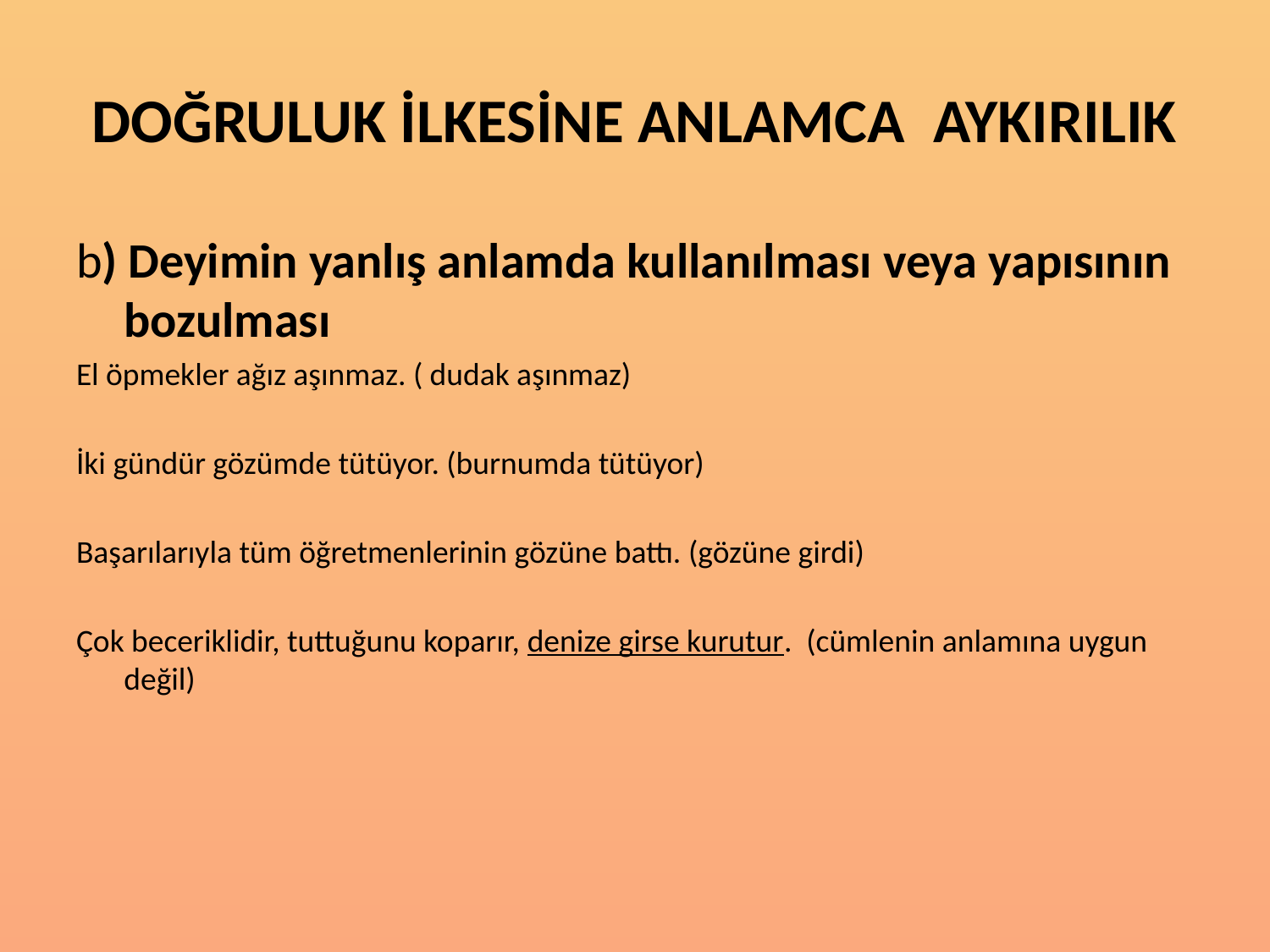

# DOĞRULUK İLKESİNE ANLAMCA  AYKIRILIK
b) Deyimin yanlış anlamda kullanılması veya yapısının bozulması
El öpmekler ağız aşınmaz. ( dudak aşınmaz)

İki gündür gözümde tütüyor. (burnumda tütüyor)

Başarılarıyla tüm öğretmenlerinin gözüne battı. (gözüne girdi)

Çok beceriklidir, tuttuğunu koparır, denize girse kurutur.  (cümlenin anlamına uygun değil)